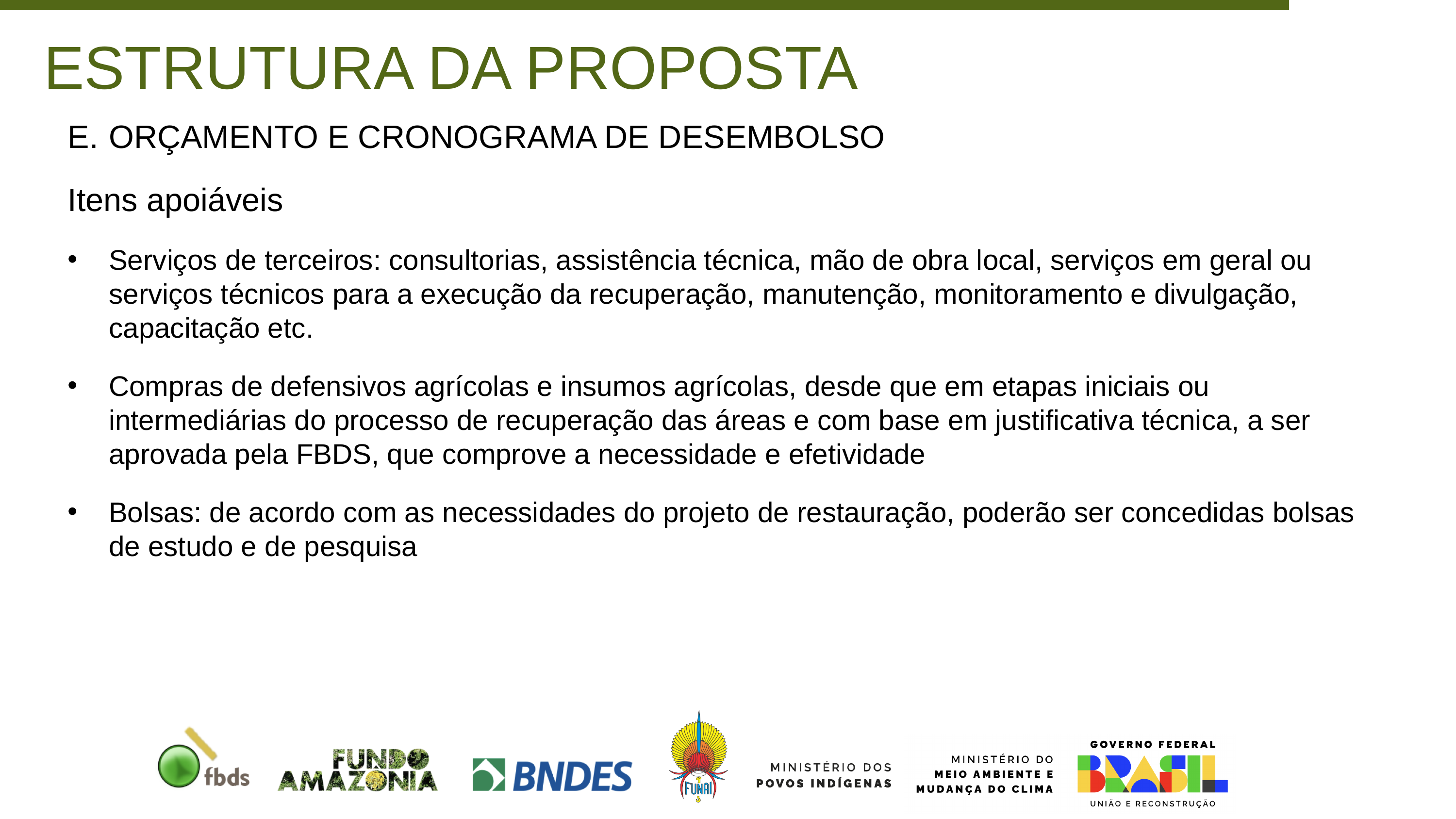

ESTRUTURA DA PROPOSTA
ORÇAMENTO E CRONOGRAMA DE DESEMBOLSO

Itens apoiáveis

Serviços de terceiros: consultorias, assistência técnica, mão de obra local, serviços em geral ou serviços técnicos para a execução da recuperação, manutenção, monitoramento e divulgação, capacitação etc.

Compras de defensivos agrícolas e insumos agrícolas, desde que em etapas iniciais ou intermediárias do processo de recuperação das áreas e com base em justificativa técnica, a ser aprovada pela FBDS, que comprove a necessidade e efetividade

Bolsas: de acordo com as necessidades do projeto de restauração, poderão ser concedidas bolsas de estudo e de pesquisa